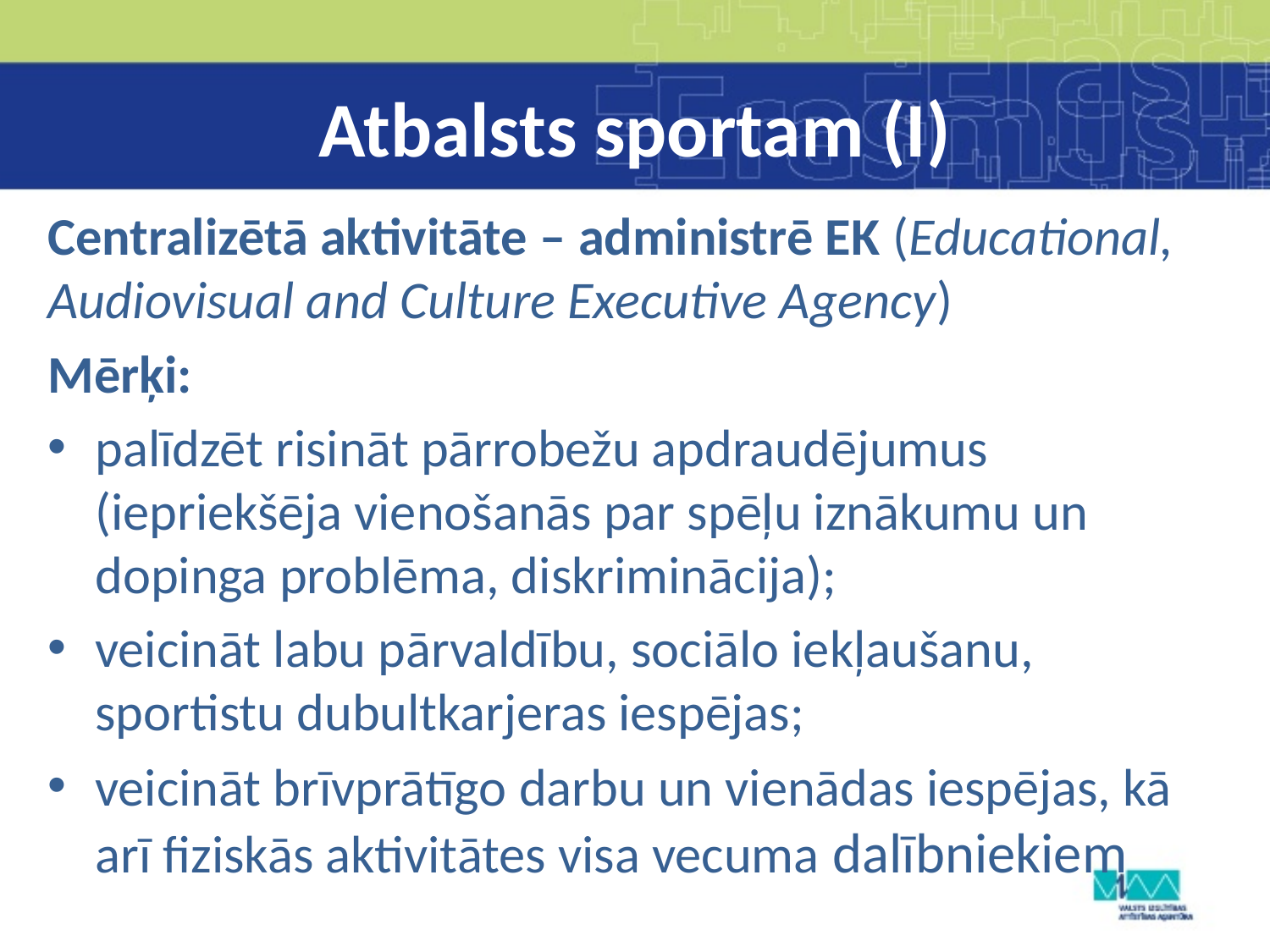

# Atbalsts sportam (I)
Centralizētā aktivitāte – administrē EK (Educational, Audiovisual and Culture Executive Agency)
Mērķi:
palīdzēt risināt pārrobežu apdraudējumus (iepriekšēja vienošanās par spēļu iznākumu un dopinga problēma, diskriminācija);
veicināt labu pārvaldību, sociālo iekļaušanu, sportistu dubultkarjeras iespējas;
veicināt brīvprātīgo darbu un vienādas iespējas, kā arī fiziskās aktivitātes visa vecuma dalībniekiem